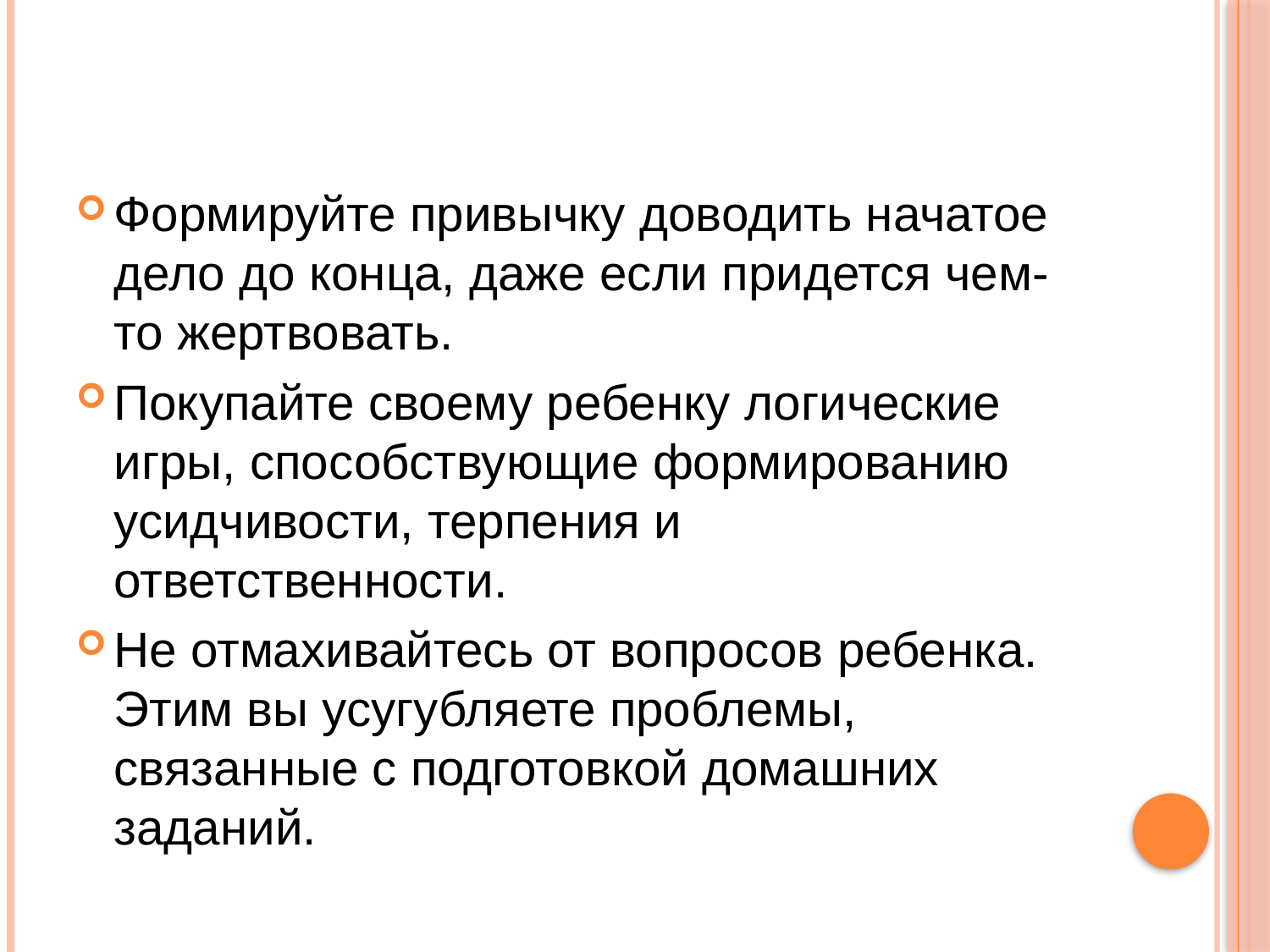

Формируйте привычку доводить начатое дело до конца, даже если придется чем-то жертвовать.
Покупайте своему ребенку логические игры, способствующие формированию усидчивости, терпения и ответственности.
Не отмахивайтесь от вопросов ребенка. Этим вы усугубляете проблемы, связанные с подготовкой домашних заданий.